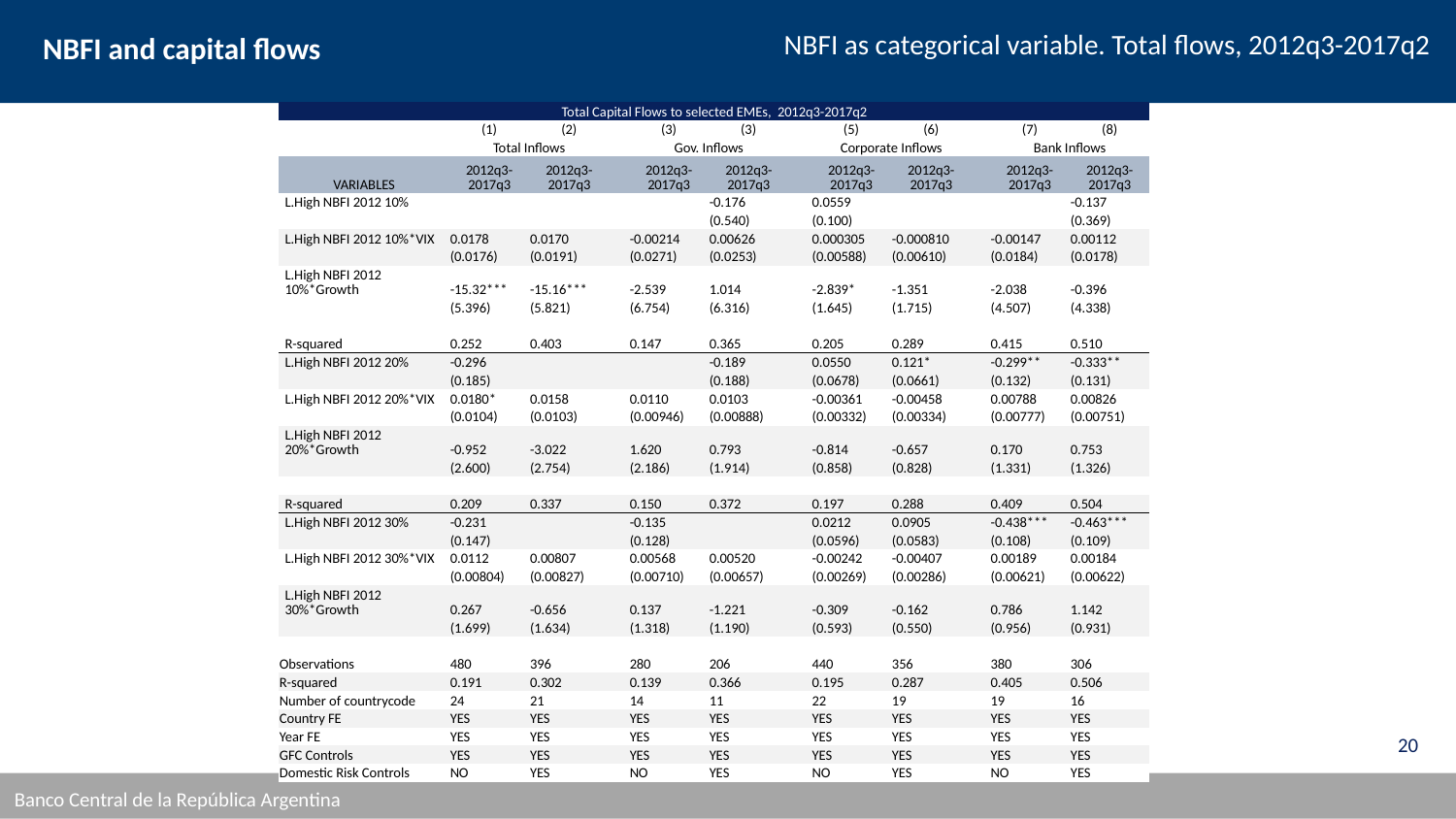

NBFI as categorical variable. Total flows, 2012q3-2017q2

NBFI and capital flows

| Total Capital Flows to selected EMEs, 2012q3-2017q2 |  |  |  |  |  |  |  |  |  |  |  |
| --- | --- | --- | --- | --- | --- | --- | --- | --- | --- | --- | --- |
|  | (1) | (2) |  | (3) | (3) |  | (5) | (6) |  | (7) | (8) |
|  | Total Inflows |  |  | Gov. Inflows |  |  | Corporate Inflows |  |  | Bank Inflows |  |
| VARIABLES | 2012q3-2017q3 | 2012q3-2017q3 |  | 2012q3-2017q3 | 2012q3-2017q3 |  | 2012q3-2017q3 | 2012q3-2017q3 |  | 2012q3-2017q3 | 2012q3-2017q3 |
| L.High NBFI 2012 10% |  |  |  |  | -0.176 |  | 0.0559 |  |  |  | -0.137 |
|  |  |  |  |  | (0.540) |  | (0.100) |  |  |  | (0.369) |
| L.High NBFI 2012 10%\*VIX | 0.0178 | 0.0170 |  | -0.00214 | 0.00626 |  | 0.000305 | -0.000810 |  | -0.00147 | 0.00112 |
|  | (0.0176) | (0.0191) |  | (0.0271) | (0.0253) |  | (0.00588) | (0.00610) |  | (0.0184) | (0.0178) |
| L.High NBFI 2012 10%\*Growth | -15.32\*\*\* | -15.16\*\*\* |  | -2.539 | 1.014 |  | -2.839\* | -1.351 |  | -2.038 | -0.396 |
|  | (5.396) | (5.821) |  | (6.754) | (6.316) |  | (1.645) | (1.715) |  | (4.507) | (4.338) |
|  |  |  |  |  |  |  |  |  |  |  |  |
| R-squared | 0.252 | 0.403 |  | 0.147 | 0.365 |  | 0.205 | 0.289 |  | 0.415 | 0.510 |
| L.High NBFI 2012 20% | -0.296 |  |  |  | -0.189 |  | 0.0550 | 0.121\* |  | -0.299\*\* | -0.333\*\* |
|  | (0.185) |  |  |  | (0.188) |  | (0.0678) | (0.0661) |  | (0.132) | (0.131) |
| L.High NBFI 2012 20%\*VIX | 0.0180\* | 0.0158 |  | 0.0110 | 0.0103 |  | -0.00361 | -0.00458 |  | 0.00788 | 0.00826 |
|  | (0.0104) | (0.0103) |  | (0.00946) | (0.00888) |  | (0.00332) | (0.00334) |  | (0.00777) | (0.00751) |
| L.High NBFI 2012 20%\*Growth | -0.952 | -3.022 |  | 1.620 | 0.793 |  | -0.814 | -0.657 |  | 0.170 | 0.753 |
|  | (2.600) | (2.754) |  | (2.186) | (1.914) |  | (0.858) | (0.828) |  | (1.331) | (1.326) |
|  |  |  |  |  |  |  |  |  |  |  |  |
| R-squared | 0.209 | 0.337 |  | 0.150 | 0.372 |  | 0.197 | 0.288 |  | 0.409 | 0.504 |
| L.High NBFI 2012 30% | -0.231 |  |  | -0.135 |  |  | 0.0212 | 0.0905 |  | -0.438\*\*\* | -0.463\*\*\* |
|  | (0.147) |  |  | (0.128) |  |  | (0.0596) | (0.0583) |  | (0.108) | (0.109) |
| L.High NBFI 2012 30%\*VIX | 0.0112 | 0.00807 |  | 0.00568 | 0.00520 |  | -0.00242 | -0.00407 |  | 0.00189 | 0.00184 |
|  | (0.00804) | (0.00827) |  | (0.00710) | (0.00657) |  | (0.00269) | (0.00286) |  | (0.00621) | (0.00622) |
| L.High NBFI 2012 30%\*Growth | 0.267 | -0.656 |  | 0.137 | -1.221 |  | -0.309 | -0.162 |  | 0.786 | 1.142 |
|  | (1.699) | (1.634) |  | (1.318) | (1.190) |  | (0.593) | (0.550) |  | (0.956) | (0.931) |
|  |  |  |  |  |  |  |  |  |  |  |  |
| Observations | 480 | 396 |  | 280 | 206 |  | 440 | 356 |  | 380 | 306 |
| R-squared | 0.191 | 0.302 |  | 0.139 | 0.366 |  | 0.195 | 0.287 |  | 0.405 | 0.506 |
| Number of countrycode | 24 | 21 |  | 14 | 11 |  | 22 | 19 |  | 19 | 16 |
| Country FE | YES | YES |  | YES | YES |  | YES | YES |  | YES | YES |
| Year FE | YES | YES |  | YES | YES |  | YES | YES |  | YES | YES |
| GFC Controls | YES | YES |  | YES | YES |  | YES | YES |  | YES | YES |
| Domestic Risk Controls | NO | YES |  | NO | YES |  | NO | YES |  | NO | YES |